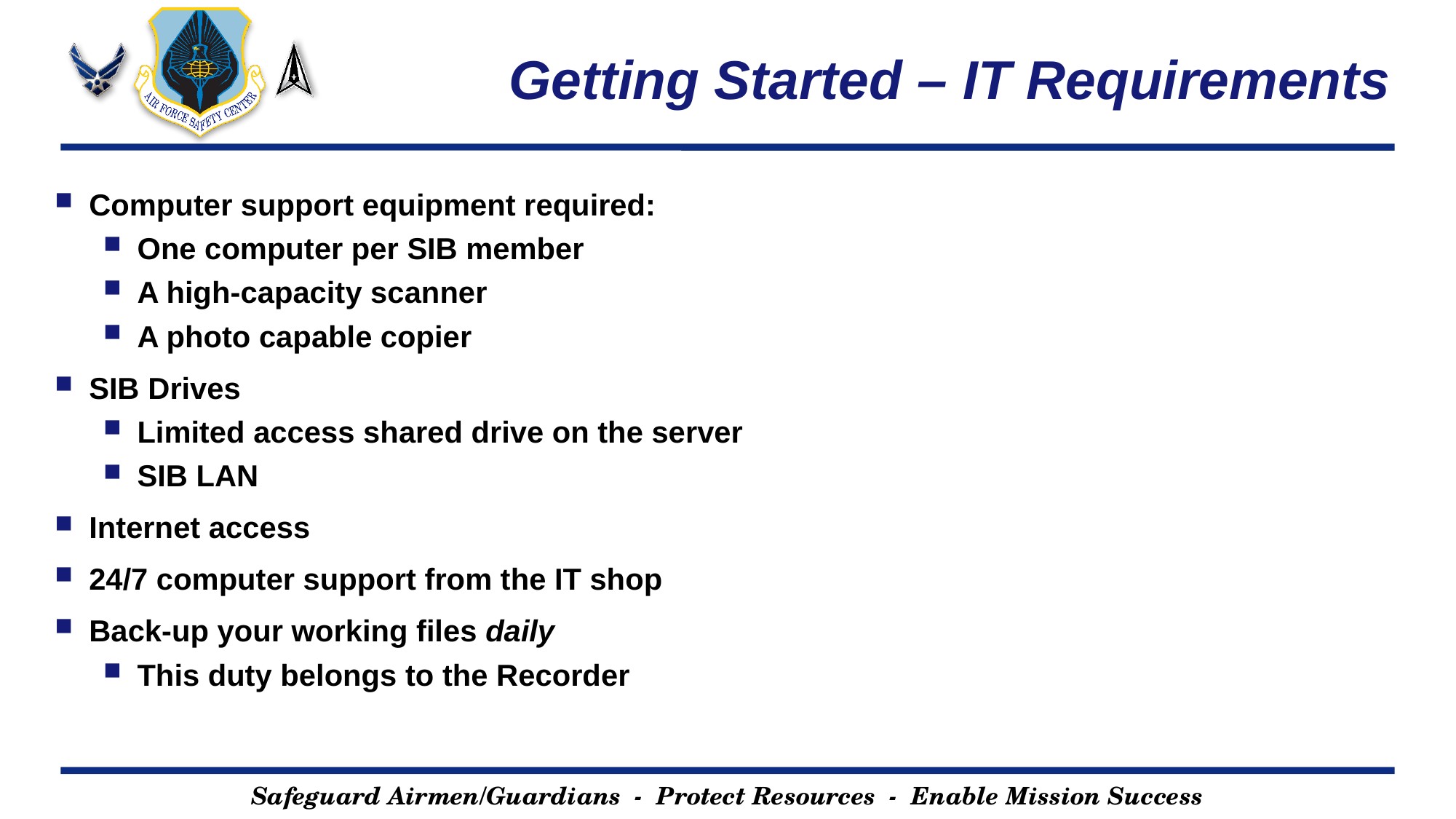

# Getting Started – IT Requirements
Computer support equipment required:
One computer per SIB member
A high-capacity scanner
A photo capable copier
SIB Drives
Limited access shared drive on the server
SIB LAN
Internet access
24/7 computer support from the IT shop
Back-up your working files daily
This duty belongs to the Recorder